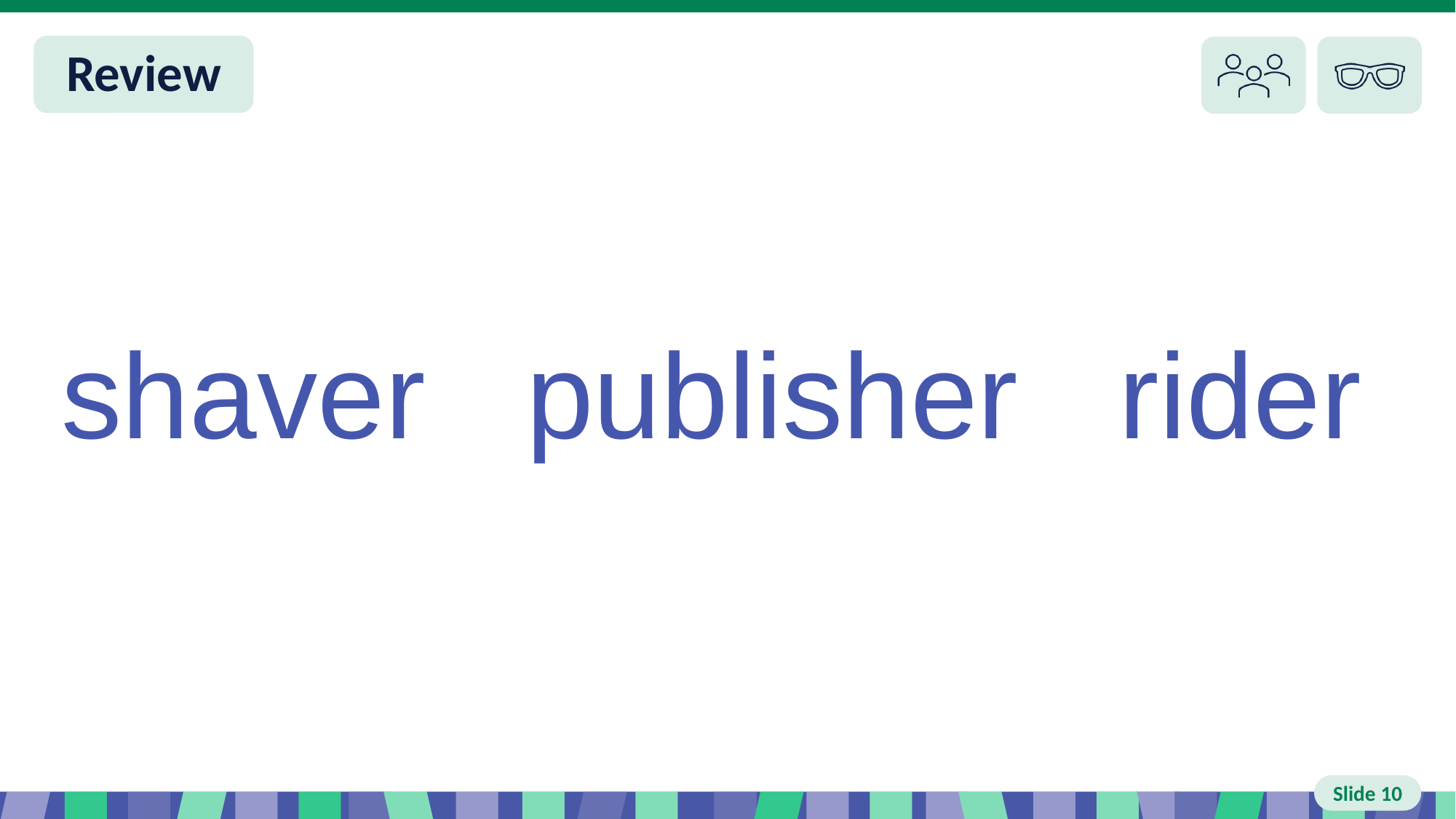

# Slide 10 Review You do
shaver   publisher   rider